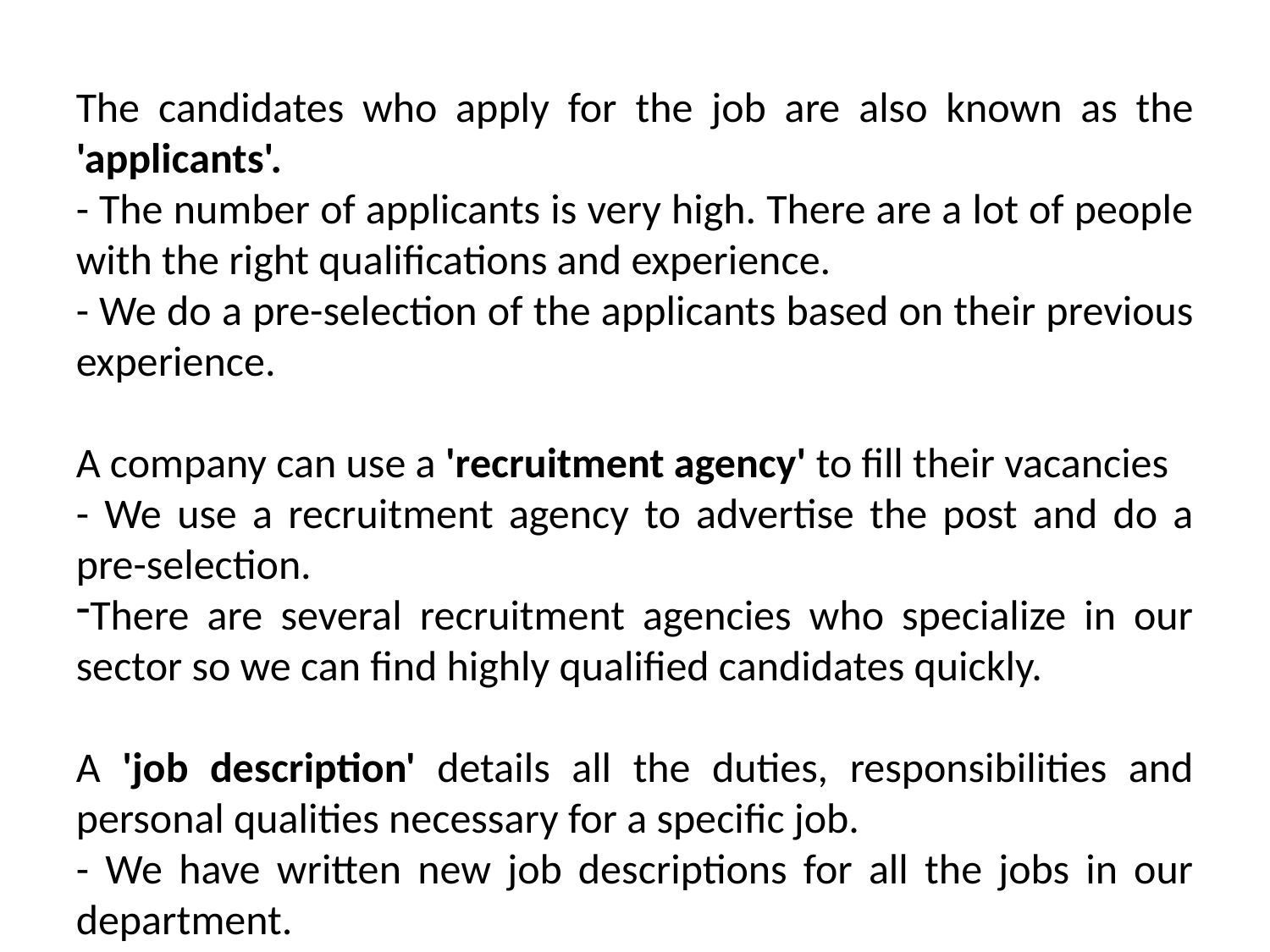

The candidates who apply for the job are also known as the 'applicants'.
- The number of applicants is very high. There are a lot of people with the right qualifications and experience.
- We do a pre-selection of the applicants based on their previous experience.

A company can use a 'recruitment agency' to fill their vacancies
- We use a recruitment agency to advertise the post and do a pre-selection.
There are several recruitment agencies who specialize in our sector so we can find highly qualified candidates quickly.

A 'job description' details all the duties, responsibilities and personal qualities necessary for a specific job.
- We have written new job descriptions for all the jobs in our department.
- I don't think making the coffee is in my job description!

Your 'qualifications' are your academic or professional diplomas.
- For a post at this level, we consider experience to be more important than academic qualifications.
 For this post, we give full training. The only qualification necessary is a high school diploma.